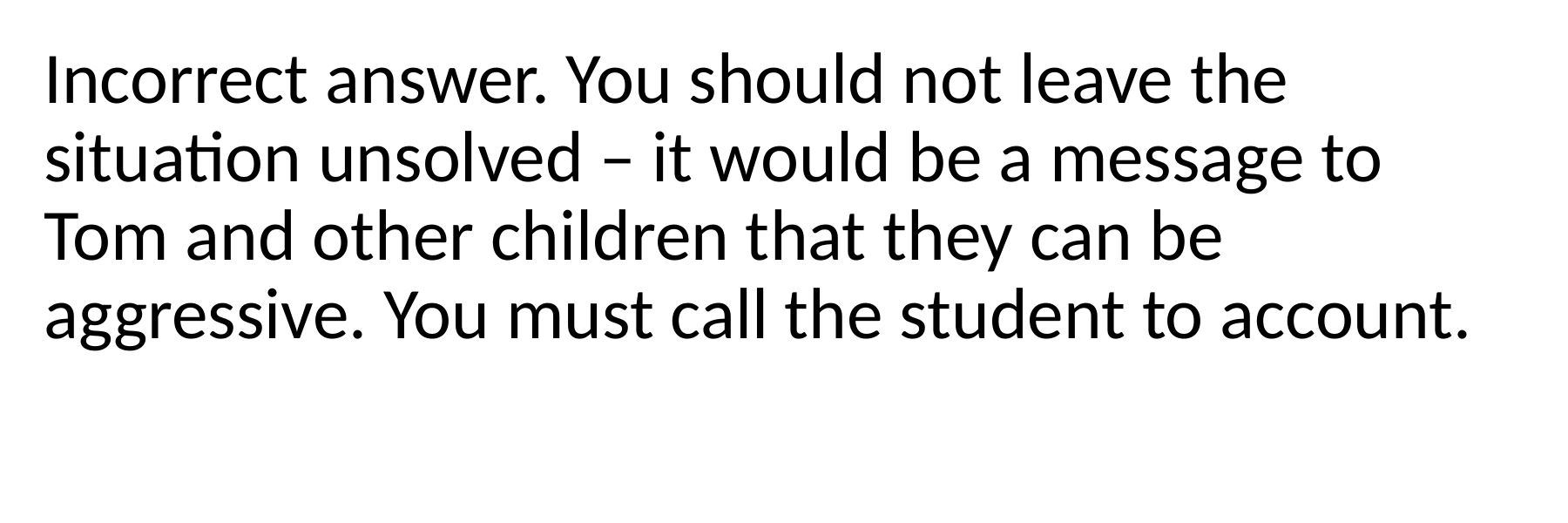

Incorrect answer. You should not leave the situation unsolved – it would be a message to Tom and other children that they can be aggressive. You must call the student to account.